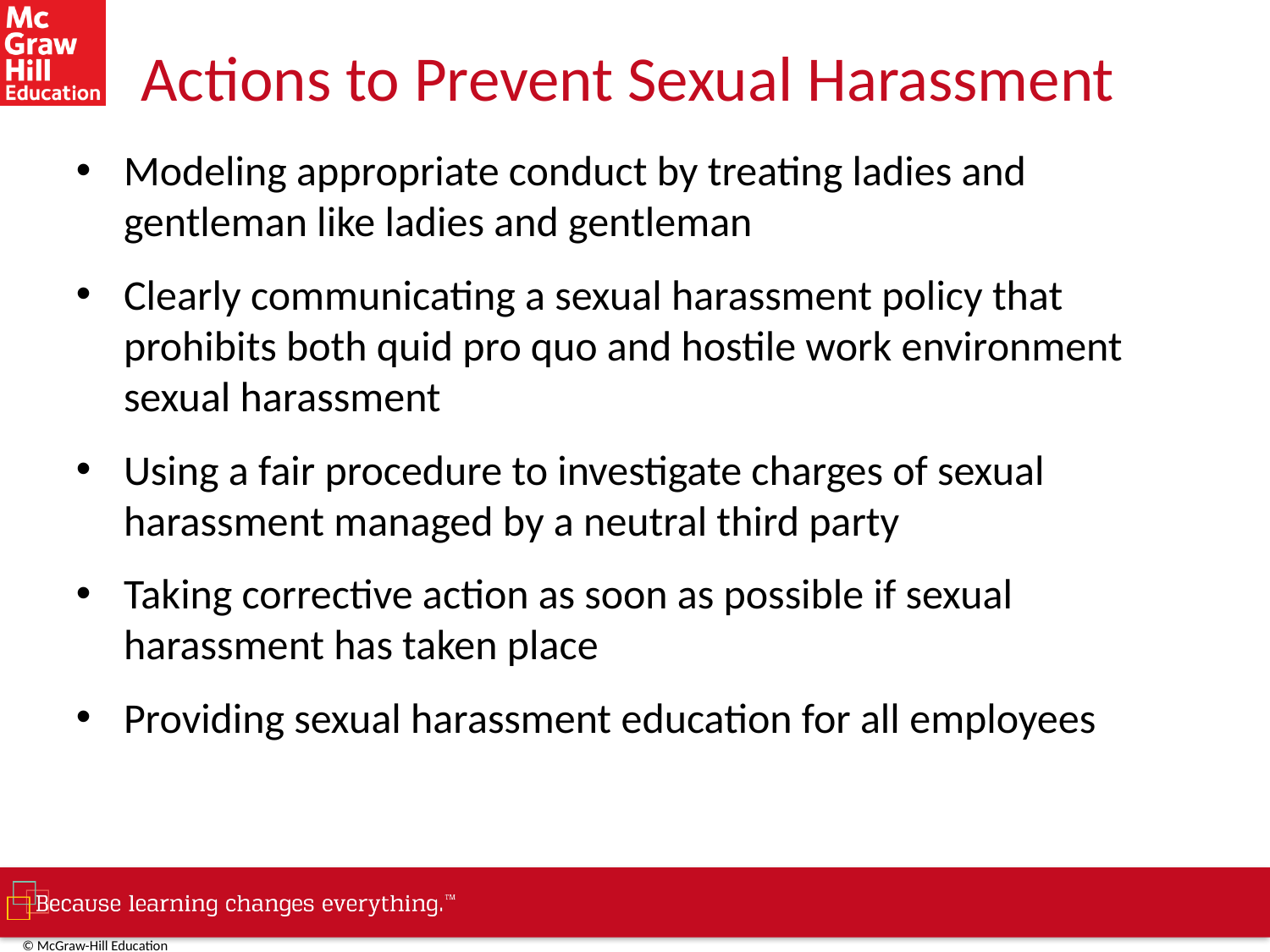

# Actions to Prevent Sexual Harassment
Modeling appropriate conduct by treating ladies and gentleman like ladies and gentleman
Clearly communicating a sexual harassment policy that prohibits both quid pro quo and hostile work environment sexual harassment
Using a fair procedure to investigate charges of sexual harassment managed by a neutral third party
Taking corrective action as soon as possible if sexual harassment has taken place
Providing sexual harassment education for all employees